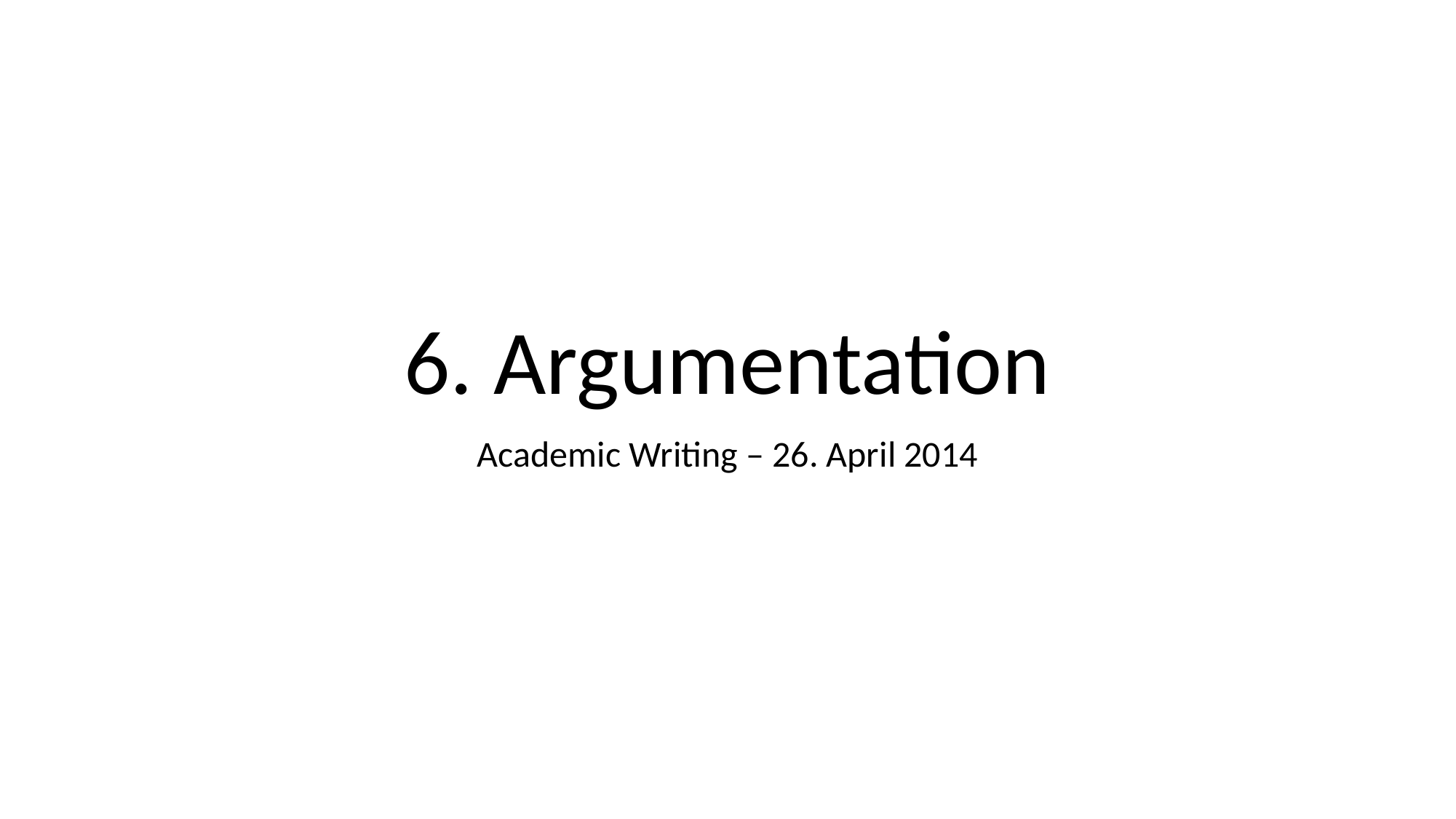

# 6. Argumentation
Academic Writing – 26. April 2014